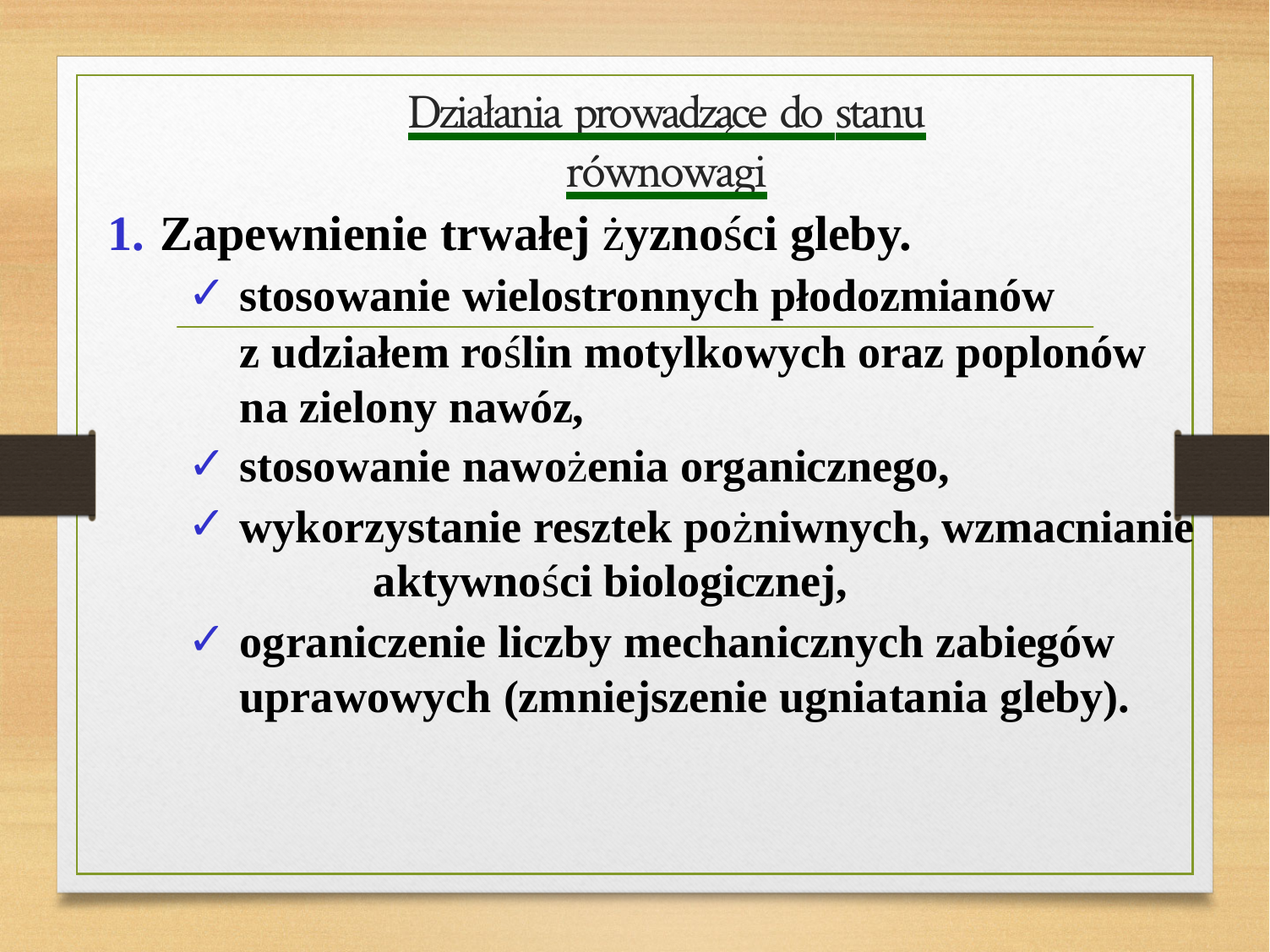

# Działania prowadzące do stanu równowagi
Zapewnienie trwałej żyzności gleby.
stosowanie wielostronnych płodozmianów
z udziałem roślin motylkowych oraz poplonów na zielony nawóz,
stosowanie nawożenia organicznego,
wykorzystanie resztek pożniwnych, wzmacnianie 	aktywności biologicznej,
ograniczenie liczby mechanicznych zabiegów 	uprawowych (zmniejszenie ugniatania gleby).